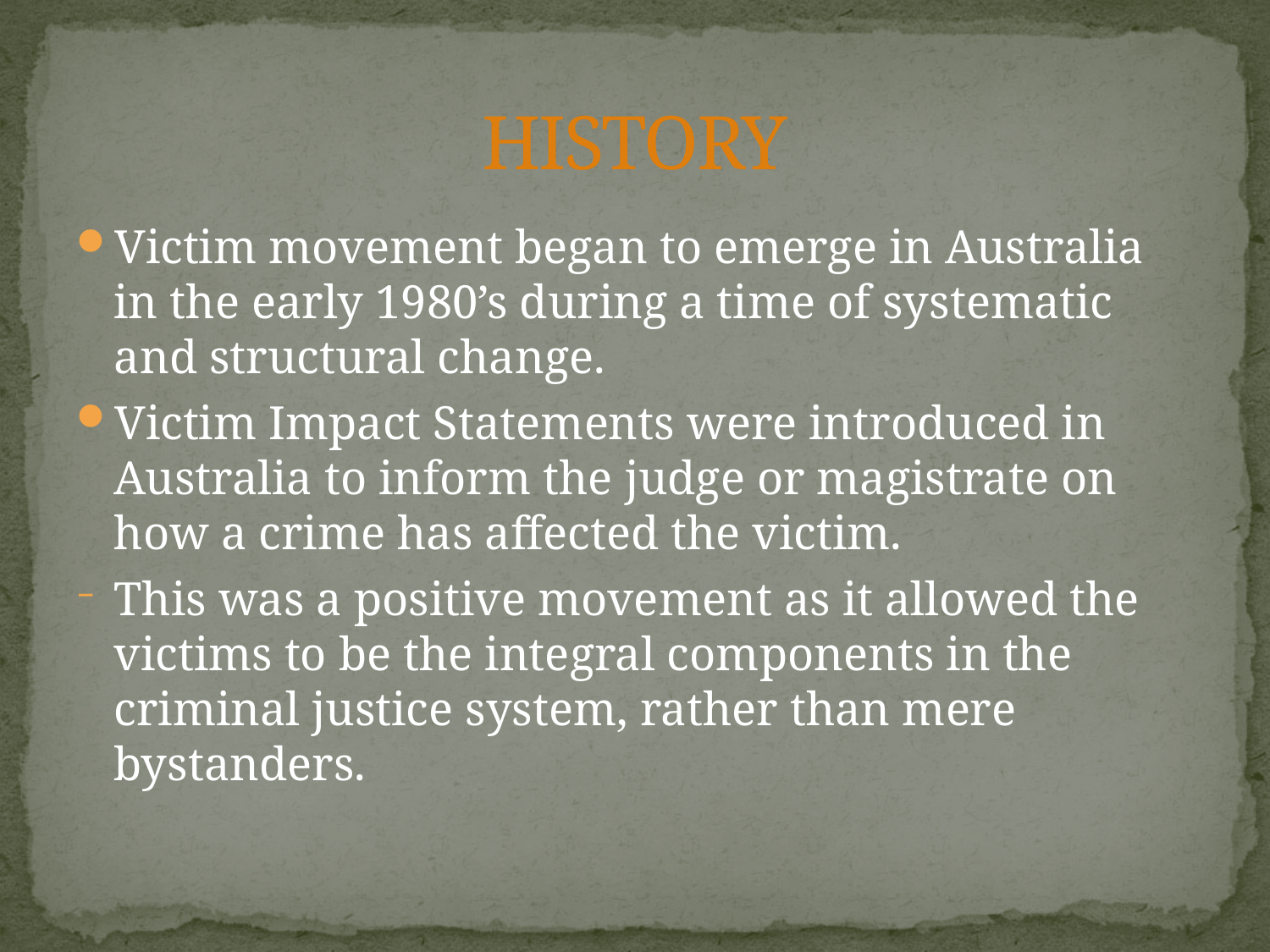

# HISTORY
Victim movement began to emerge in Australia in the early 1980’s during a time of systematic and structural change.
Victim Impact Statements were introduced in Australia to inform the judge or magistrate on how a crime has affected the victim.
This was a positive movement as it allowed the victims to be the integral components in the criminal justice system, rather than mere bystanders.